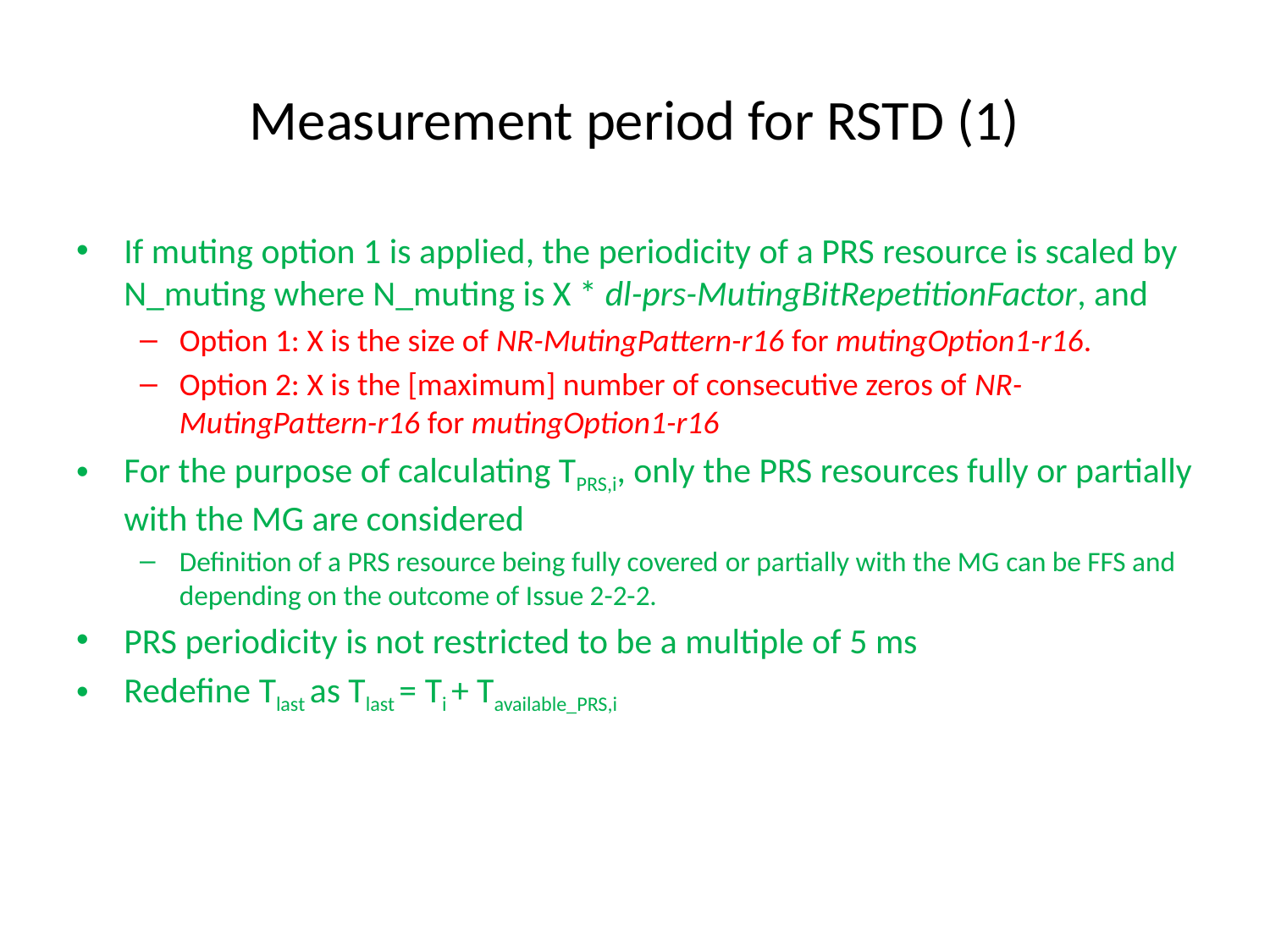

# Measurement period for RSTD (1)
If muting option 1 is applied, the periodicity of a PRS resource is scaled by N_muting where N_muting is X * dl-prs-MutingBitRepetitionFactor, and
Option 1: X is the size of NR-MutingPattern-r16 for mutingOption1-r16.
Option 2: X is the [maximum] number of consecutive zeros of NR-MutingPattern-r16 for mutingOption1-r16
For the purpose of calculating TPRS,i, only the PRS resources fully or partially with the MG are considered
Definition of a PRS resource being fully covered or partially with the MG can be FFS and depending on the outcome of Issue 2-2-2.
PRS periodicity is not restricted to be a multiple of 5 ms
Redefine Tlast as Tlast = Ti + Tavailable_PRS,i